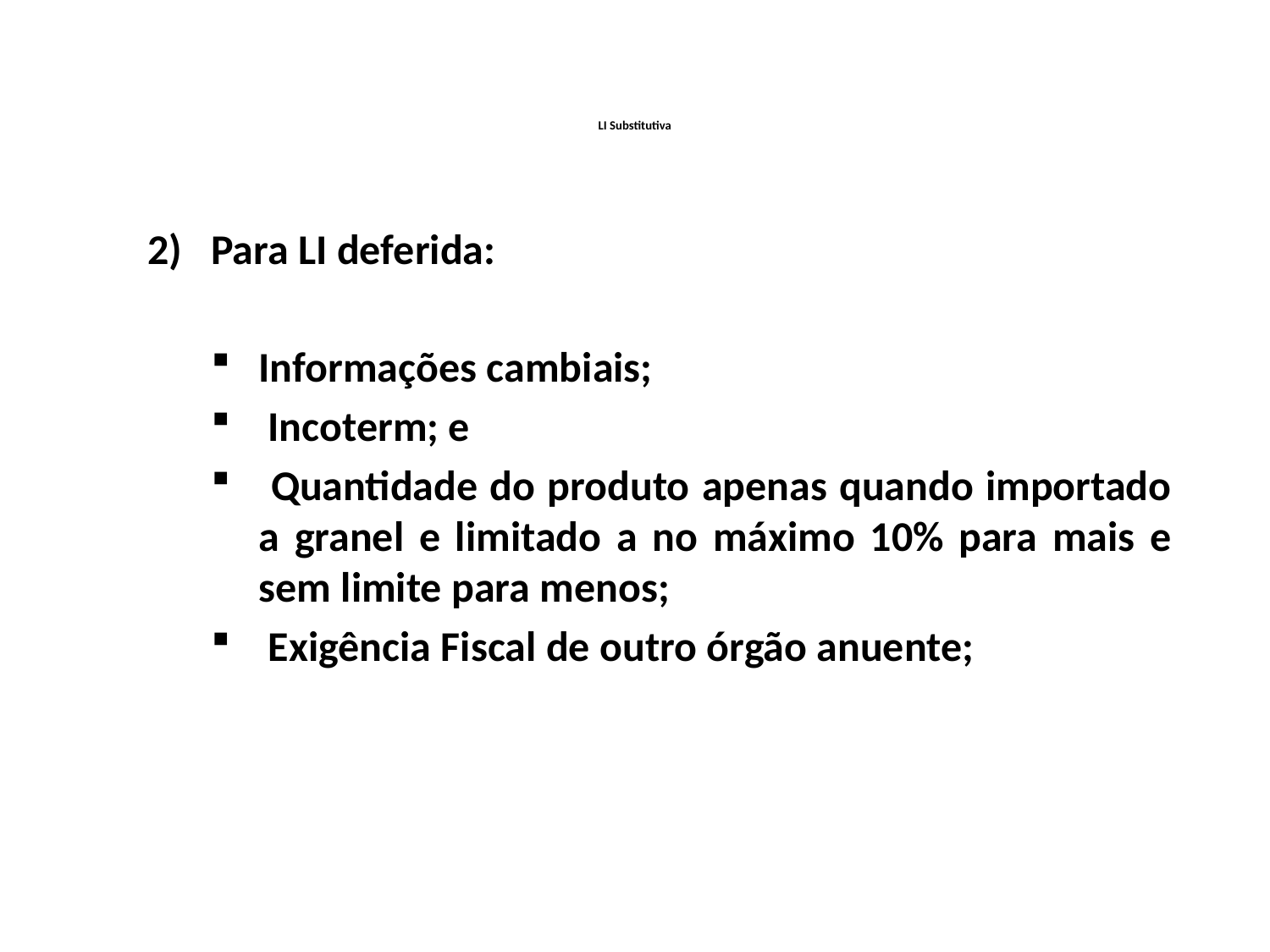

# LI Substitutiva

Para LI deferida:

Informações cambiais;
 Incoterm; e
 Quantidade do produto apenas quando importado a granel e limitado a no máximo 10% para mais e sem limite para menos;
 Exigência Fiscal de outro órgão anuente;